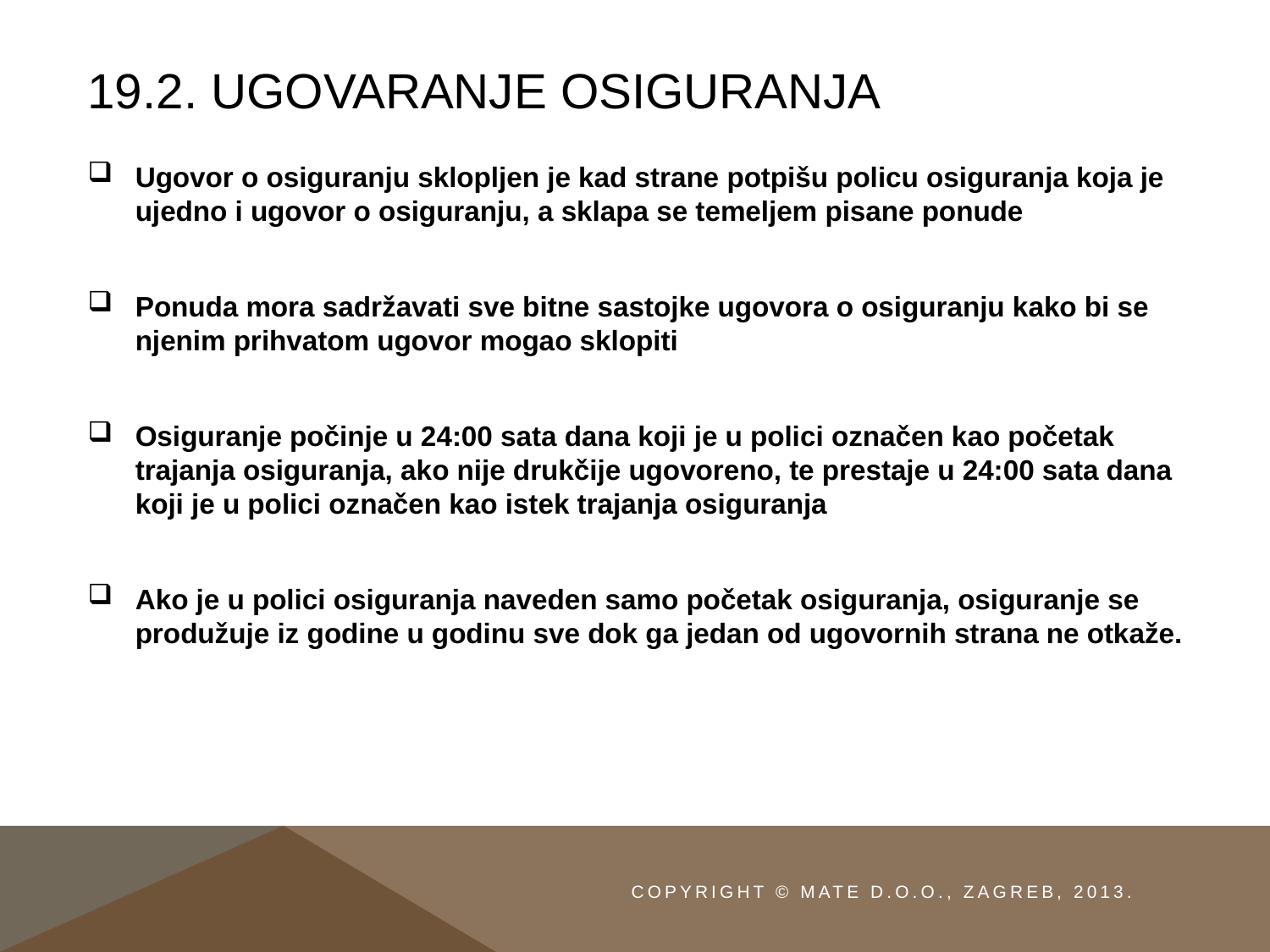

# 19.2. Ugovaranje osiguranja
Ugovor o osiguranju sklopljen je kad strane potpišu policu osiguranja koja je ujedno i ugovor o osiguranju, a sklapa se temeljem pisane ponude

Ponuda mora sadržavati sve bitne sastojke ugovora o osiguranju kako bi se njenim prihvatom ugovor mogao sklopiti

Osiguranje počinje u 24:00 sata dana koji je u polici označen kao početak trajanja osiguranja, ako nije drukčije ugovoreno, te prestaje u 24:00 sata dana koji je u polici označen kao istek trajanja osiguranja

Ako je u polici osiguranja naveden samo početak osiguranja, osiguranje se produžuje iz godine u godinu sve dok ga jedan od ugovornih strana ne otkaže.
Copyright © MATE d.o.o., Zagreb, 2013.